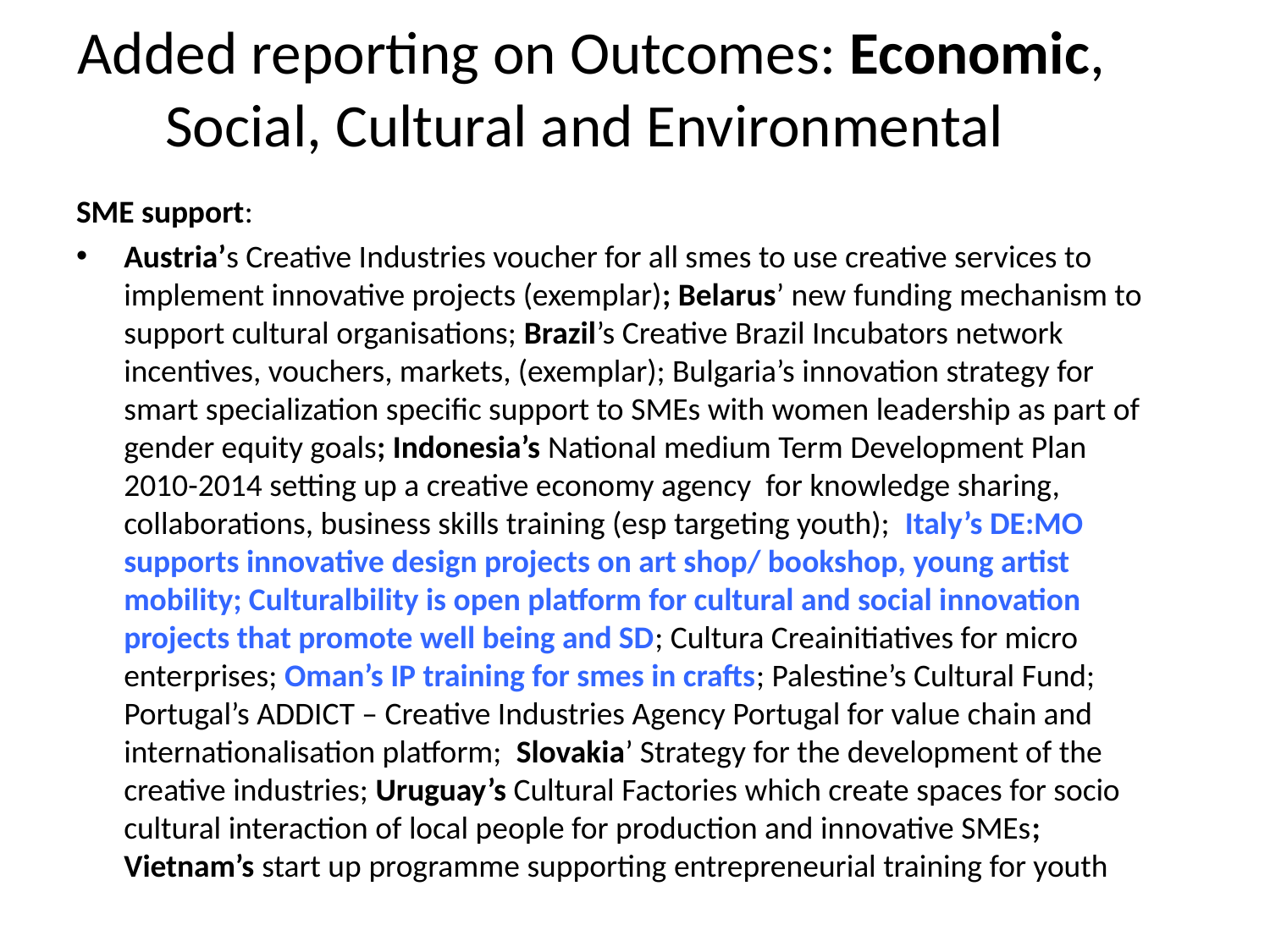

# Added reporting on Outcomes: Economic, Social, Cultural and Environmental
SME support:
Austria’s Creative Industries voucher for all smes to use creative services to implement innovative projects (exemplar); Belarus’ new funding mechanism to support cultural organisations; Brazil’s Creative Brazil Incubators network incentives, vouchers, markets, (exemplar); Bulgaria’s innovation strategy for smart specialization specific support to SMEs with women leadership as part of gender equity goals; Indonesia’s National medium Term Development Plan 2010-2014 setting up a creative economy agency  for knowledge sharing, collaborations, business skills training (esp targeting youth);  Italy’s DE:MO supports innovative design projects on art shop/ bookshop, young artist mobility; Culturalbility is open platform for cultural and social innovation projects that promote well being and SD; Cultura Creainitiatives for micro enterprises; Oman’s IP training for smes in crafts; Palestine’s Cultural Fund; Portugal’s ADDICT – Creative Industries Agency Portugal for value chain and internationalisation platform;  Slovakia’ Strategy for the development of the creative industries; Uruguay’s Cultural Factories which create spaces for socio cultural interaction of local people for production and innovative SMEs; Vietnam’s start up programme supporting entrepreneurial training for youth